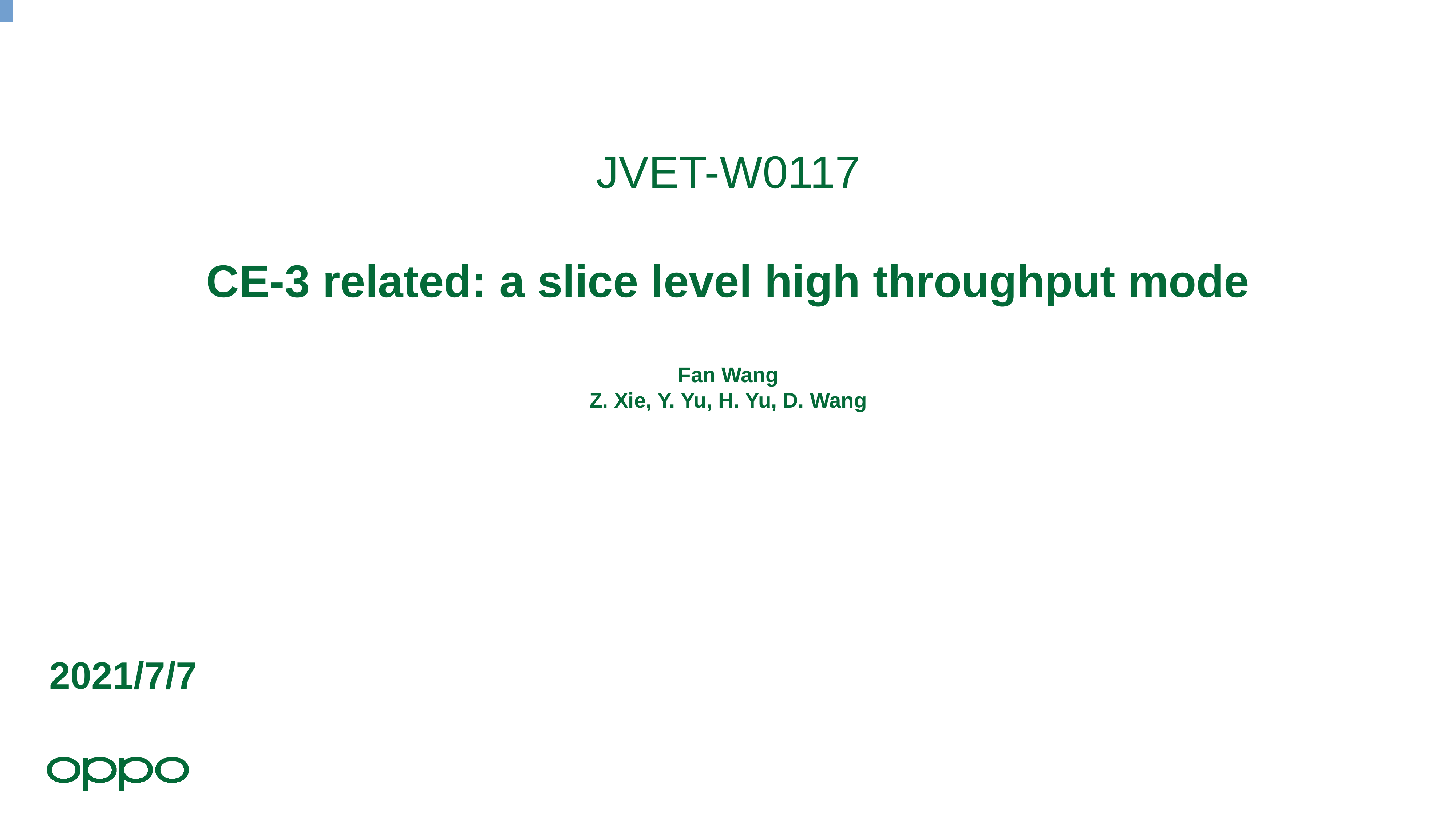

# JVET-W0117 CE-3 related: a slice level high throughput mode Fan Wang Z. Xie, Y. Yu, H. Yu, D. Wang